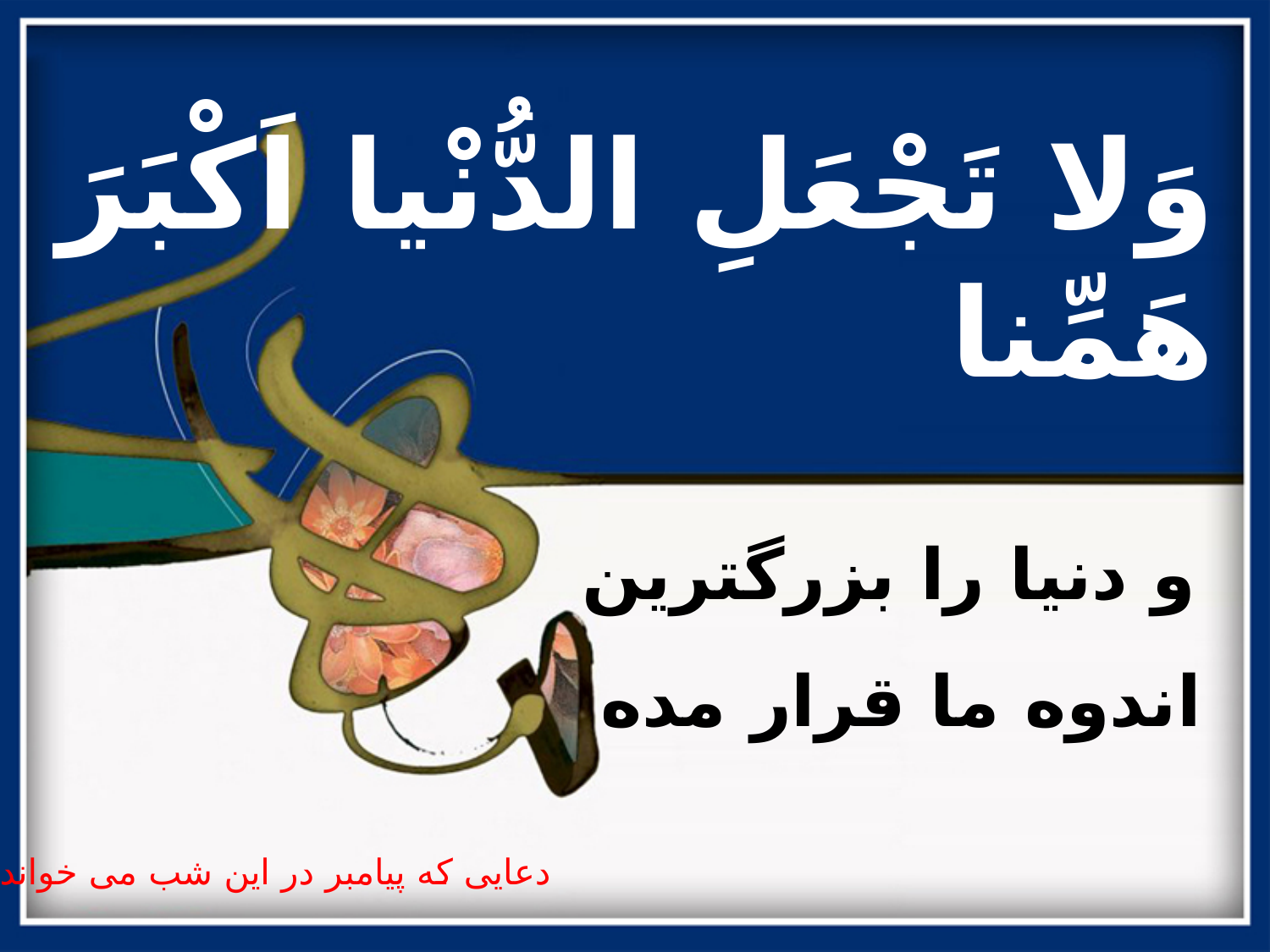

وَلا تَجْعَلِ الدُّنْيا اَكْبَرَ هَمِّنا
و دنيا را بزرگترين اندوه ما قرار مده